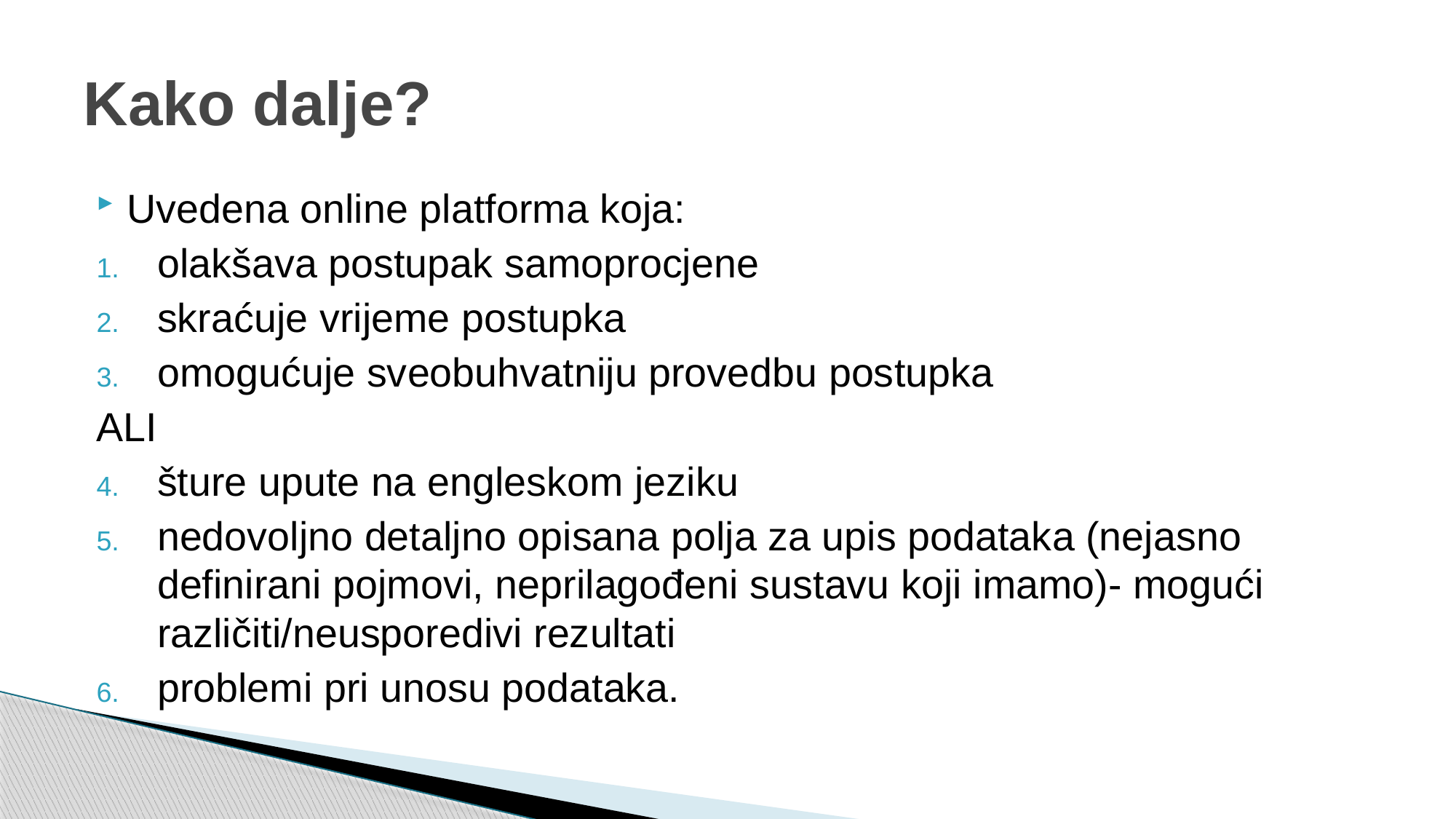

# Kako dalje?
Uvedena online platforma koja:
olakšava postupak samoprocjene
skraćuje vrijeme postupka
omogućuje sveobuhvatniju provedbu postupka
				ALI
šture upute na engleskom jeziku
nedovoljno detaljno opisana polja za upis podataka (nejasno definirani pojmovi, neprilagođeni sustavu koji imamo)- mogući različiti/neusporedivi rezultati
problemi pri unosu podataka.